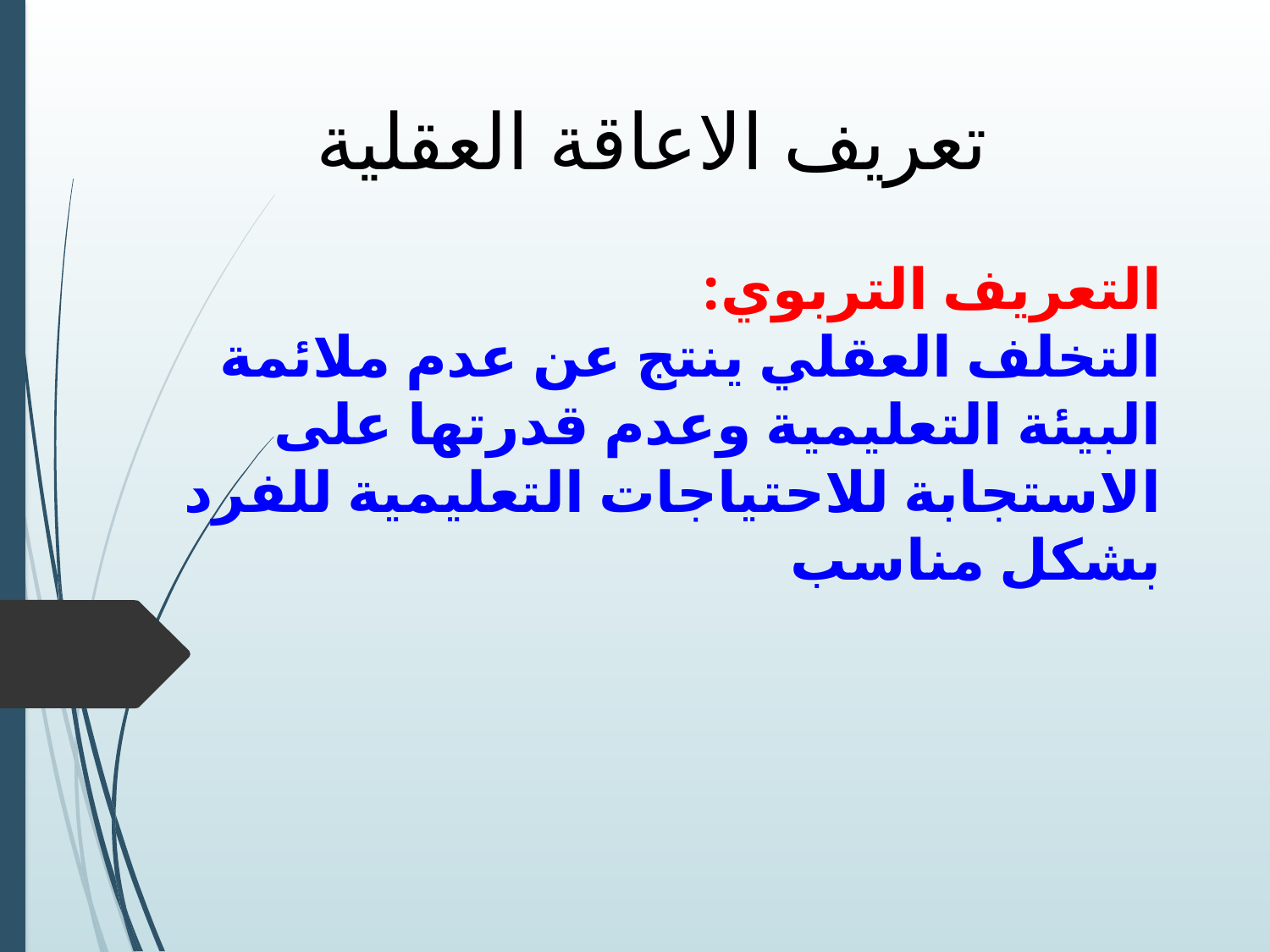

تعريف الاعاقة العقلية
# التعريف التربوي: التخلف العقلي ينتج عن عدم ملائمة البيئة التعليمية وعدم قدرتها على الاستجابة للاحتياجات التعليمية للفرد بشكل مناسب